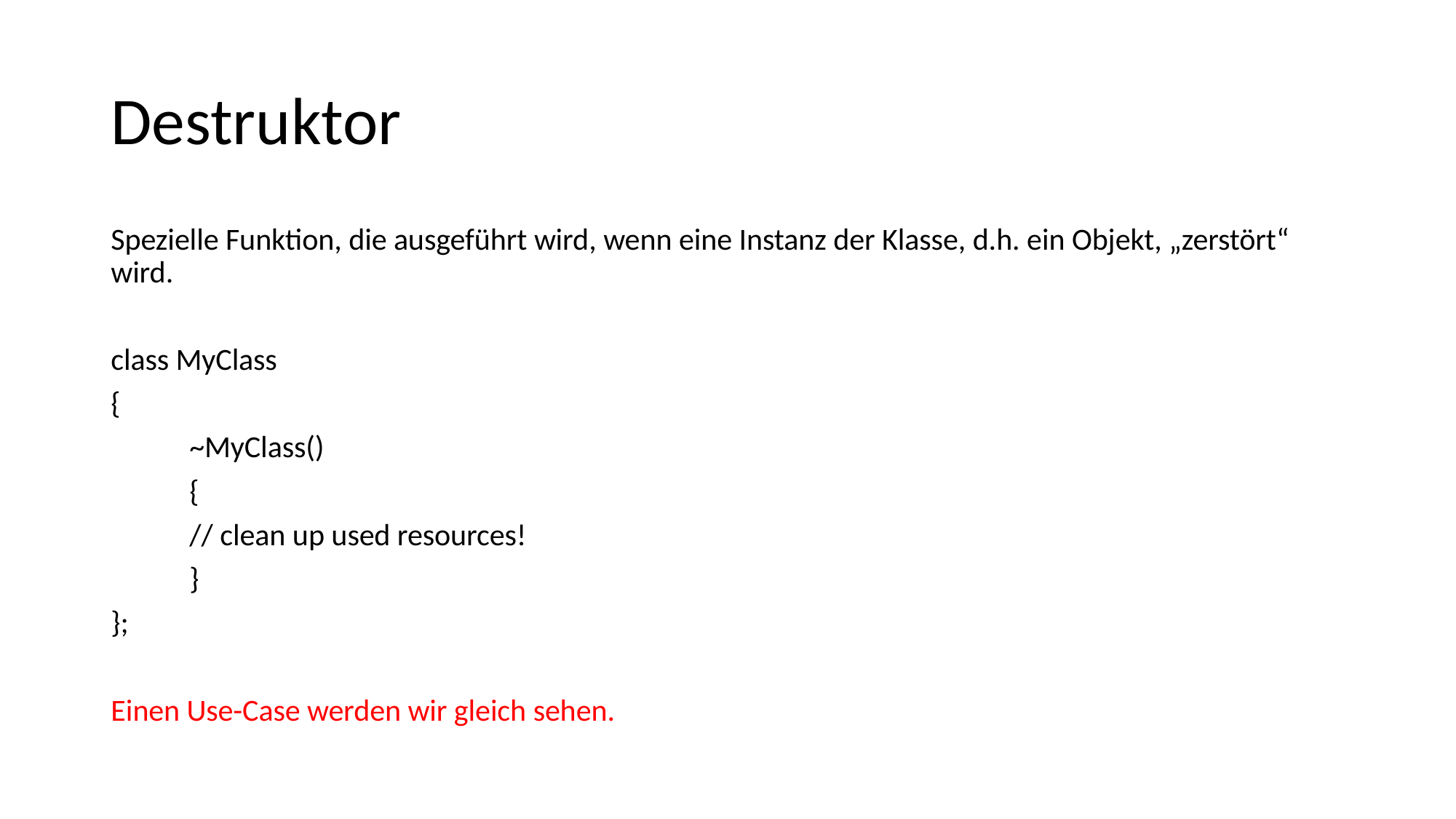

# Destruktor
Spezielle Funktion, die ausgeführt wird, wenn eine Instanz der Klasse, d.h. ein Objekt, „zerstört“ wird.

class MyClass
{
	~MyClass()
	{
		// clean up used resources!
	}
};

Einen Use-Case werden wir gleich sehen.